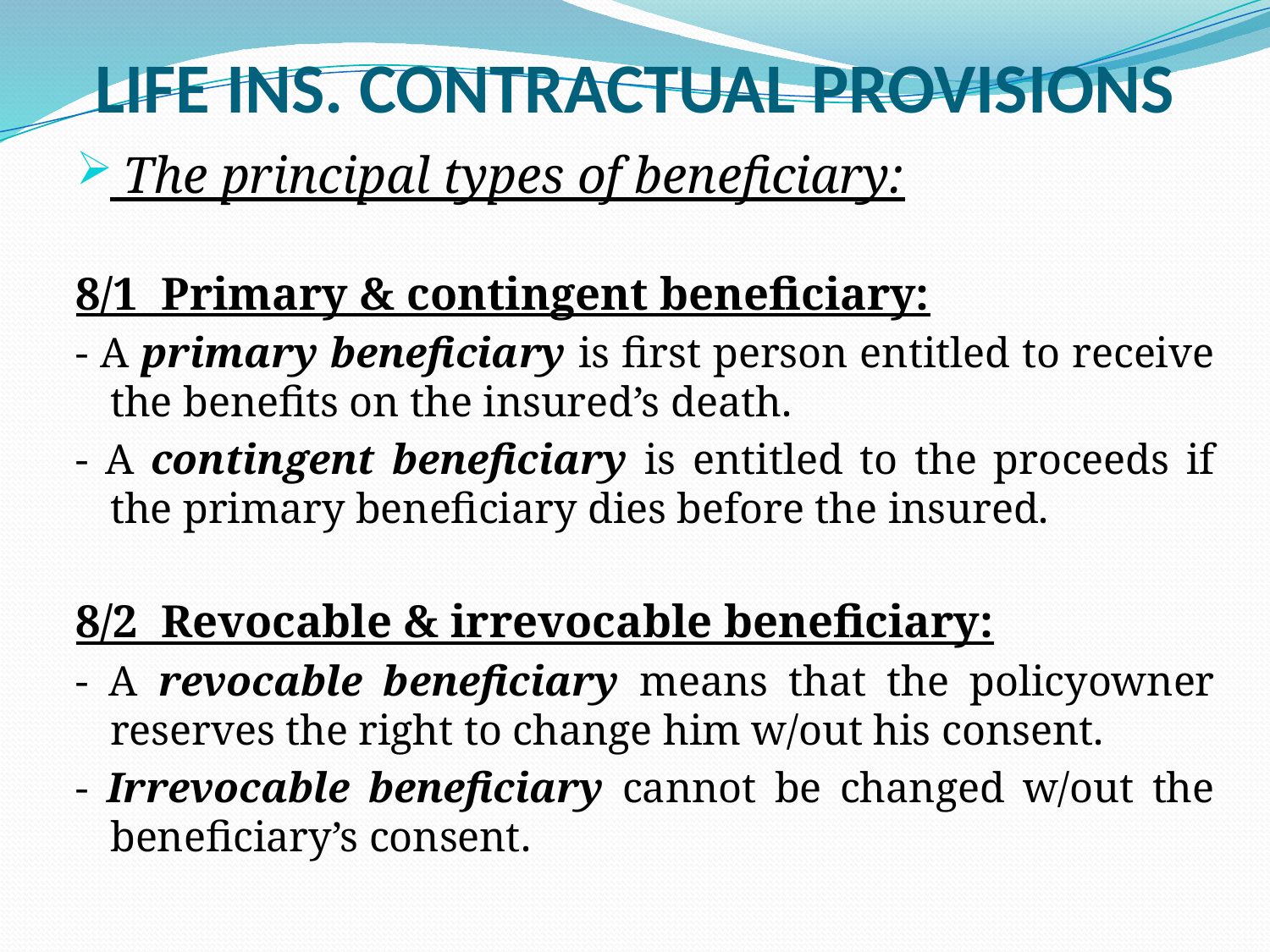

# LIFE INS. CONTRACTUAL PROVISIONS
 The principal types of beneficiary:

8/1  Primary & contingent beneficiary:
- A primary beneficiary is first person entitled to receive the benefits on the insured’s death.
- A contingent beneficiary is entitled to the proceeds if the primary beneficiary dies before the insured.

8/2  Revocable & irrevocable beneficiary:
- A revocable beneficiary means that the policyowner reserves the right to change him w/out his consent.
- Irrevocable beneficiary cannot be changed w/out the beneficiary’s consent.